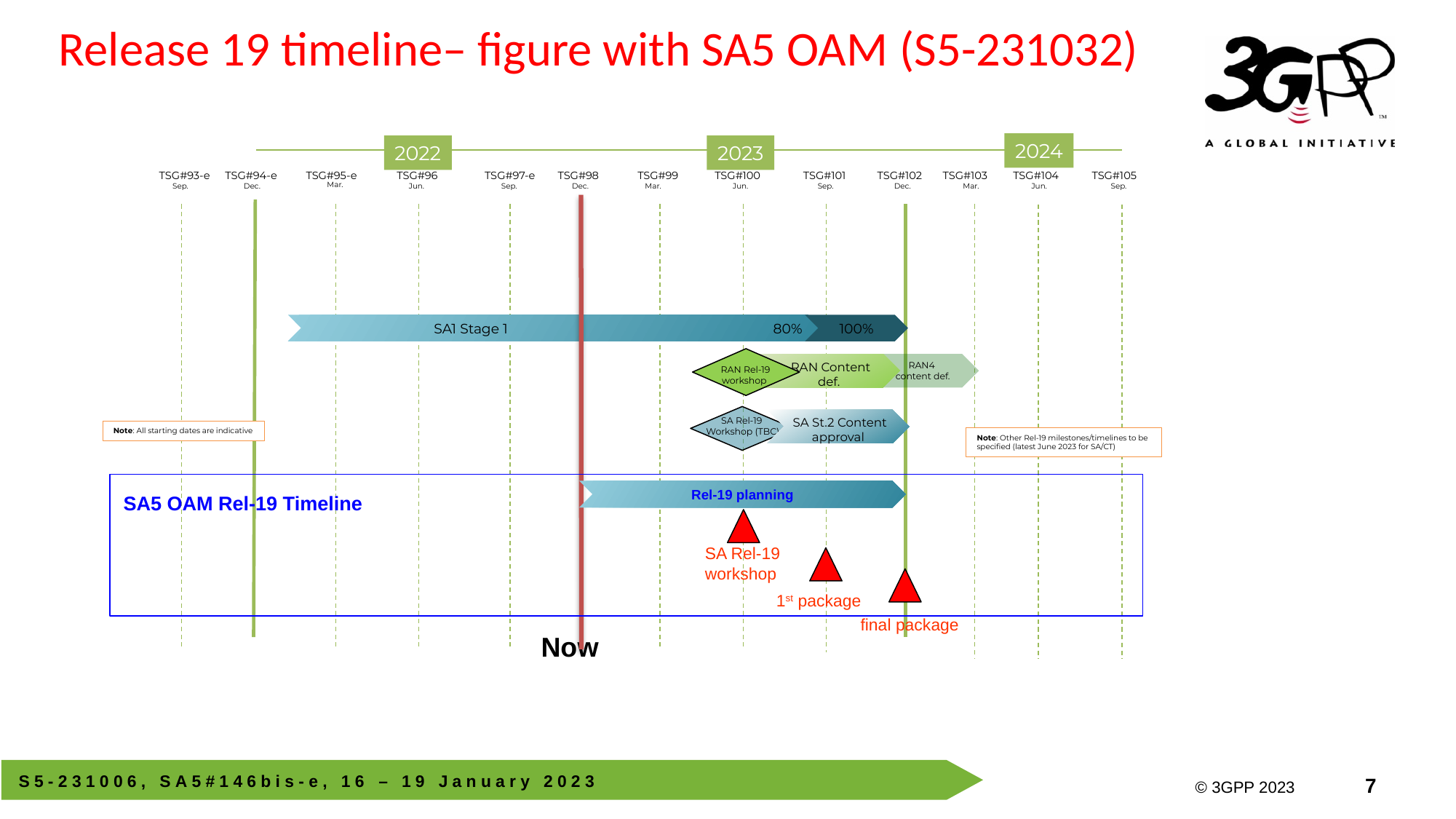

Release 19 timeline– figure with SA5 OAM (S5-231032)
2024
2022
2023
TSG#93-e
TSG#94-e
TSG#95-e
TSG#96
TSG#97-e
TSG#98
TSG#99
TSG#100
TSG#101
TSG#102
TSG#103
TSG#104
TSG#105
Mar.
Sep.
Dec.
Jun.
Sep.
Dec.
Mar.
Jun.
Sep.
Dec.
Mar.
Jun.
Sep.
                                   SA1 Stage 1                                                                         80%
100%

 RAN Content def.
RAN4
content def.
 RAN Rel-19 workshop

SA Rel-19
Workshop (TBC)
 SA St.2 Content approval
Note: All starting dates are indicative
Note: Other Rel-19 milestones/timelines to be specified (latest June 2023 for SA/CT)

Rel-19 planning
SA5 OAM Rel-19 Timeline

SA Rel-19 workshop

1st package
final package
Now